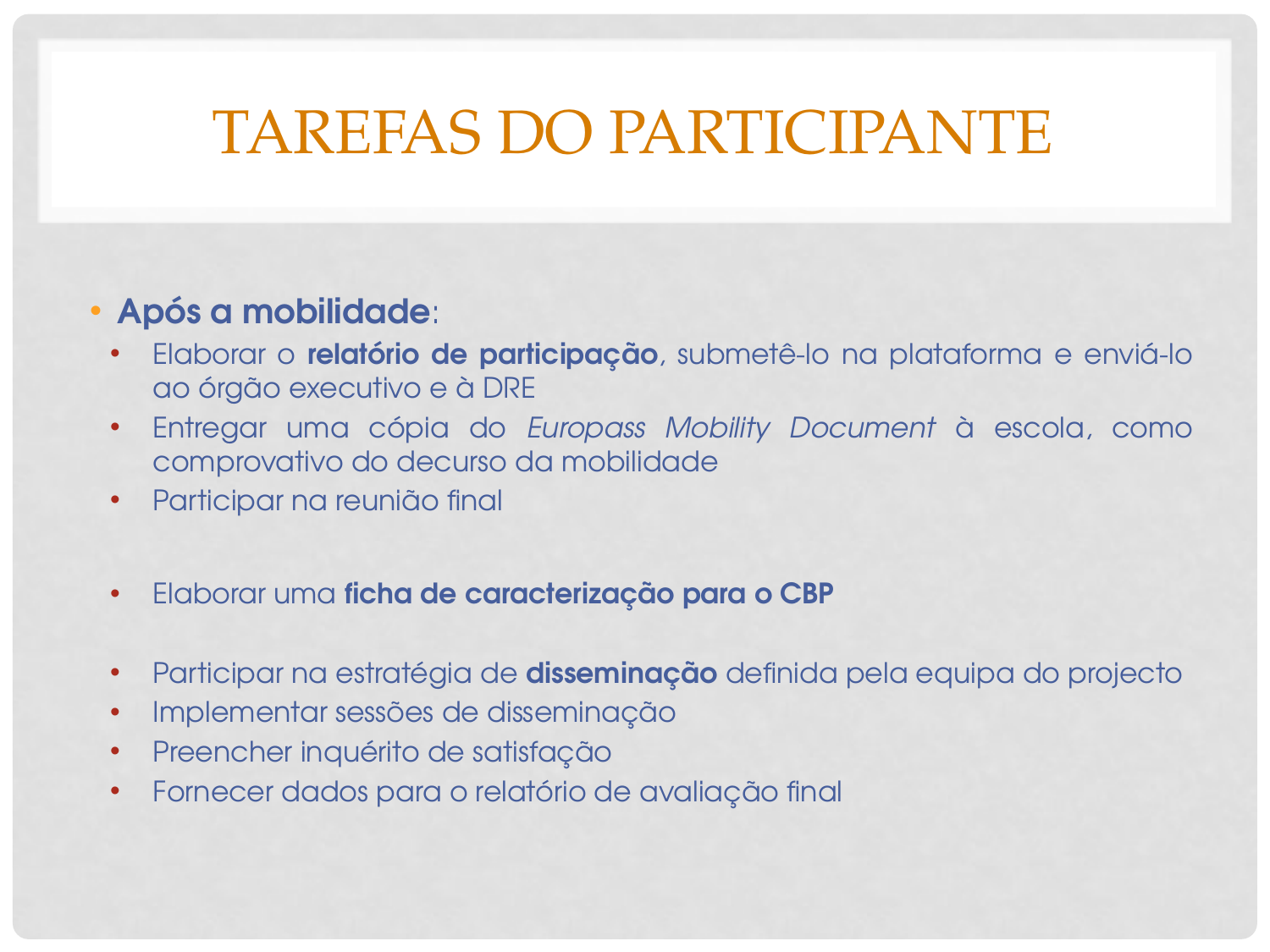

# Tarefas do participante

Após a mobilidade:
Elaborar o relatório de participação, submetê-lo na plataforma e enviá-lo ao órgão executivo e à DRE
Entregar uma cópia do Europass Mobility Document à escola, como comprovativo do decurso da mobilidade
Participar na reunião final

Elaborar uma ficha de caracterização para o CBP

Participar na estratégia de disseminação definida pela equipa do projecto
Implementar sessões de disseminação
Preencher inquérito de satisfação
Fornecer dados para o relatório de avaliação final